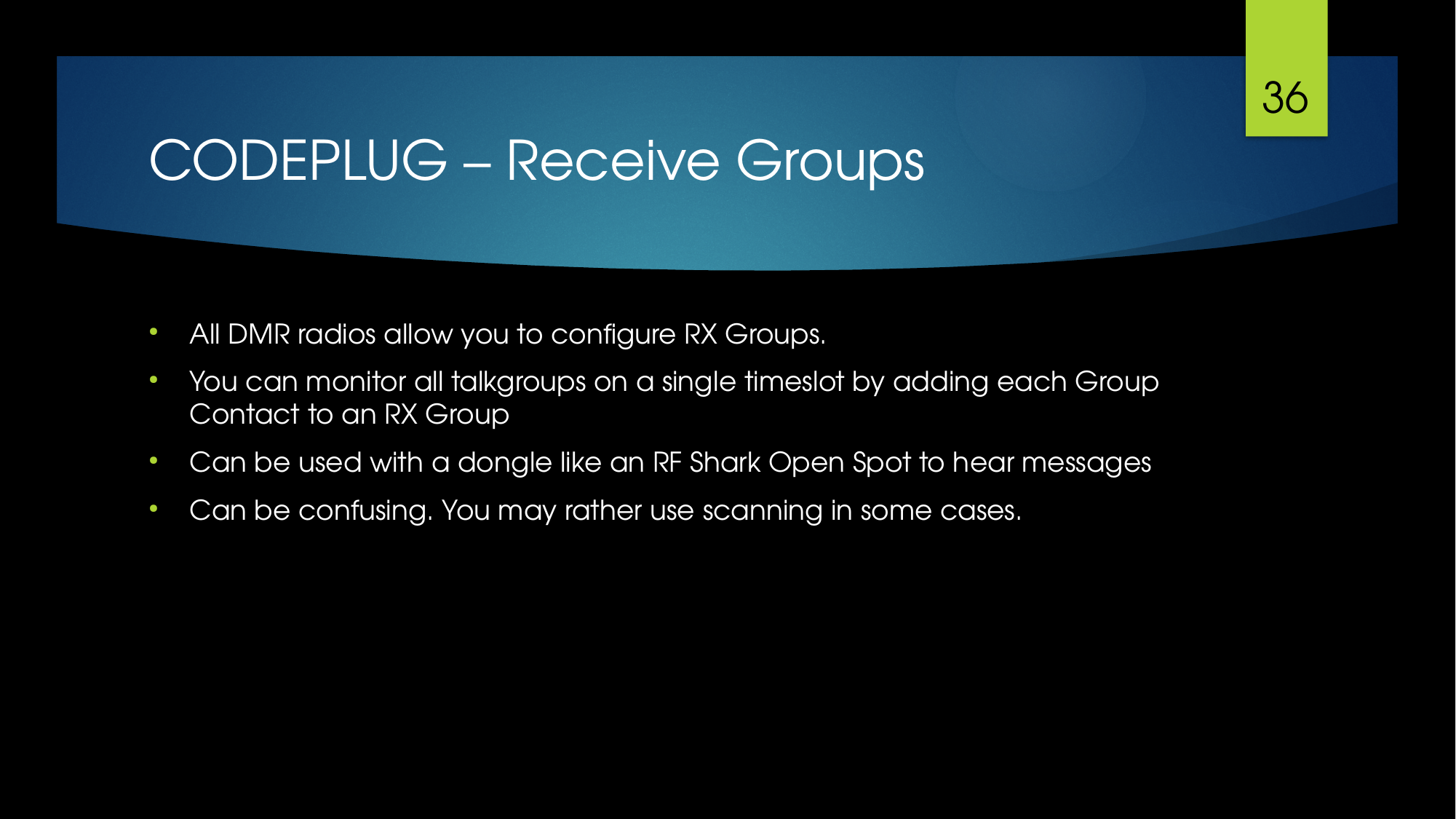

36
# CODEPLUG – Receive Groups
All DMR radios allow you to configure RX Groups.
You can monitor all talkgroups on a single timeslot by adding each Group Contact to an RX Group
Can be used with a dongle like an RF Shark Open Spot to hear messages
Can be confusing. You may rather use scanning in some cases.